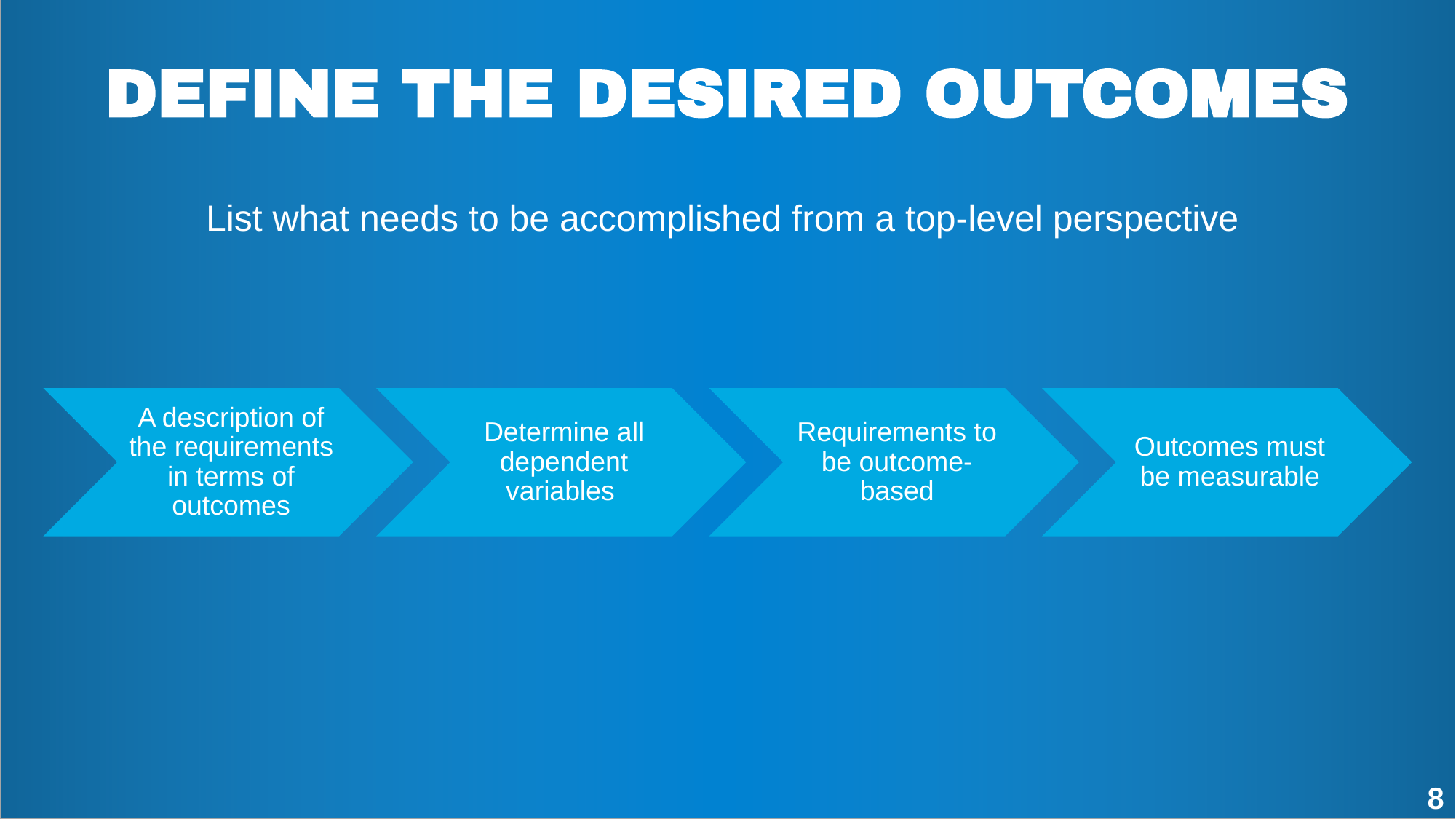

DEFINE THE DESIRED OUTCOMES
A description of the requirements in terms of outcomes
Determine all dependent variables
Requirements to be outcome-based
Outcomes must be measurable
List what needs to be accomplished from a top-level perspective
8